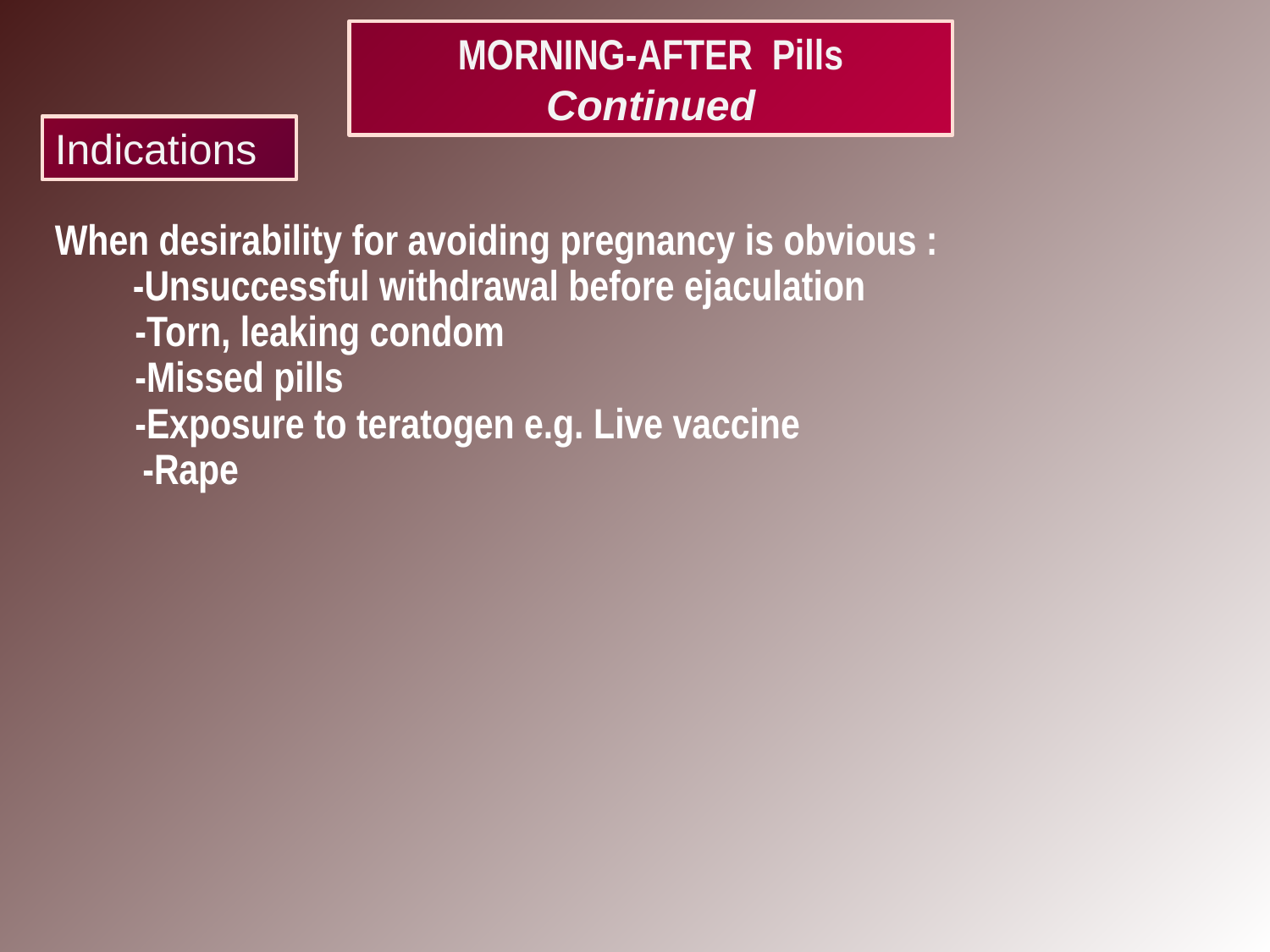

MORNING-AFTER  Pills Continued
Indications
When desirability for avoiding pregnancy is obvious :
        -Unsuccessful withdrawal before ejaculation
   -Torn, leaking condom
   -Missed pills
   -Exposure to teratogen e.g. Live vaccine
         -Rape